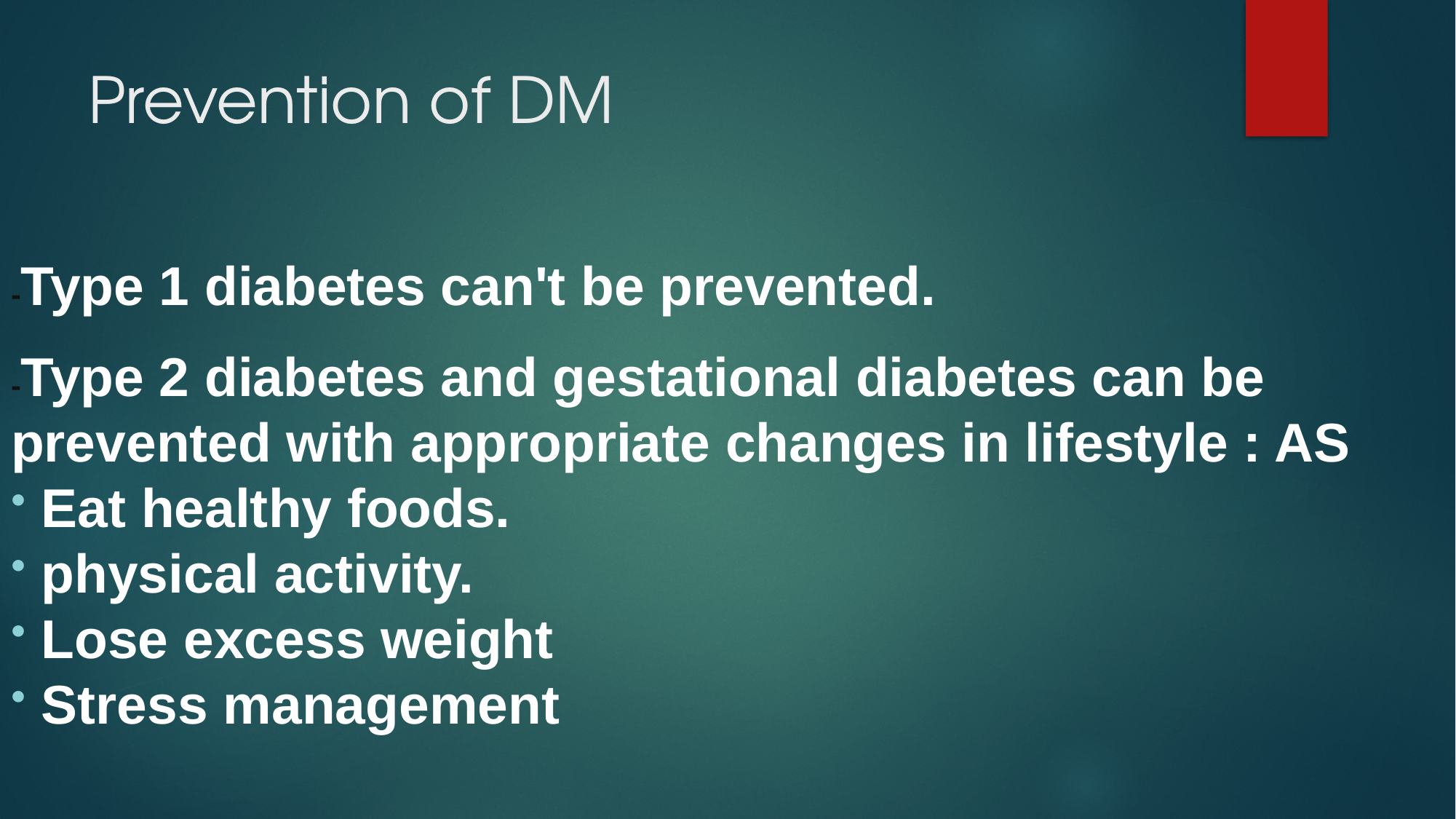

# Prevention of DM
-Type 1 diabetes can't be prevented.

-Type 2 diabetes and gestational diabetes can be prevented with appropriate changes in lifestyle : AS
 Eat healthy foods.
 physical activity.
 Lose excess weight
 Stress management